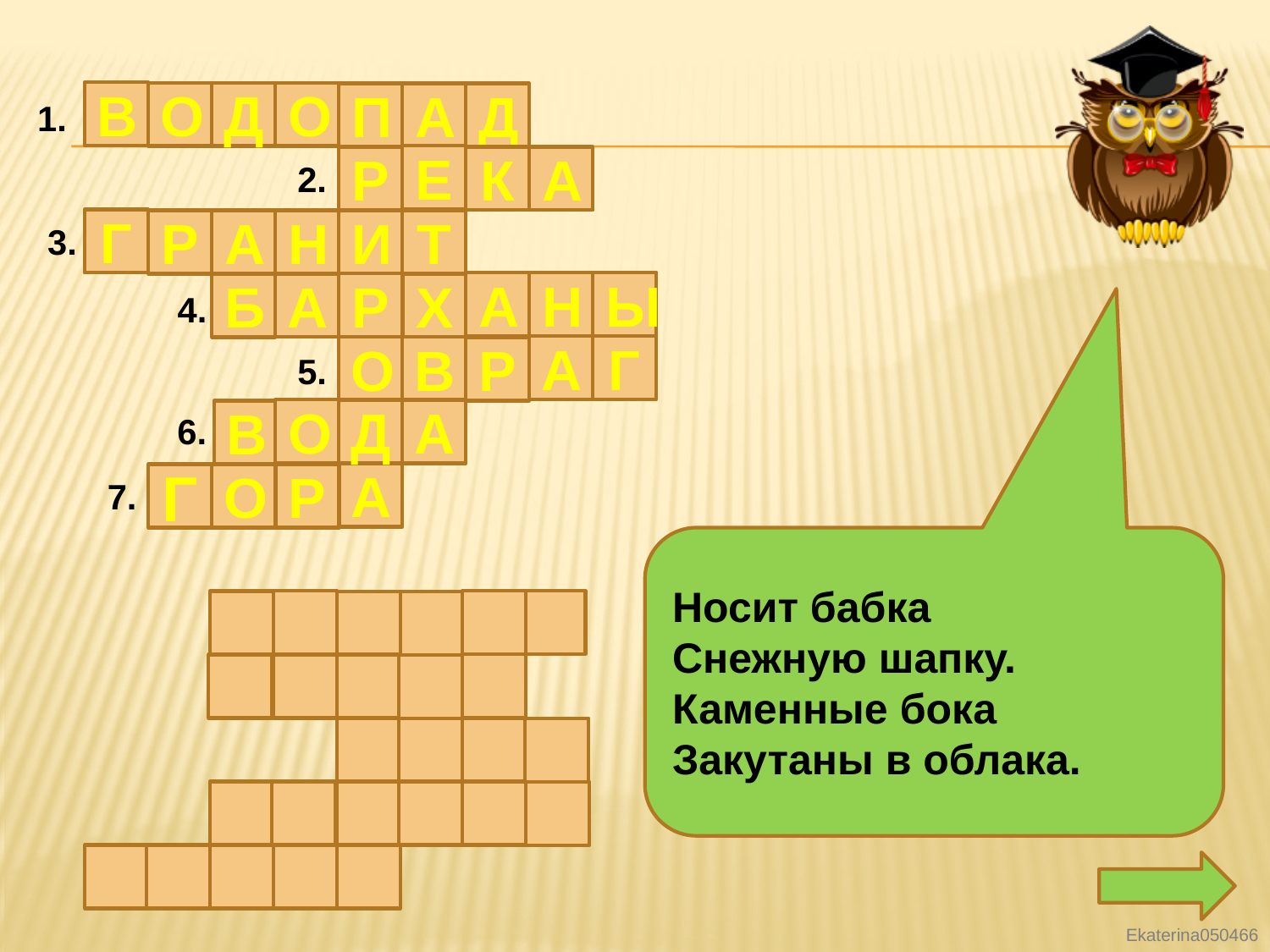

В
О
Д
О
П
А
Д
1.
Е
К
А
Р
2.
Г
Н
Т
Р
А
И
3.
А
Н
Ы
Р
А
Б
Х
4.
А
Г
О
В
Р
5.
О
Д
А
В
6.
А
Г
О
Р
7.
Носит бабка
Снежную шапку.
Каменные бока
Закутаны в облака.